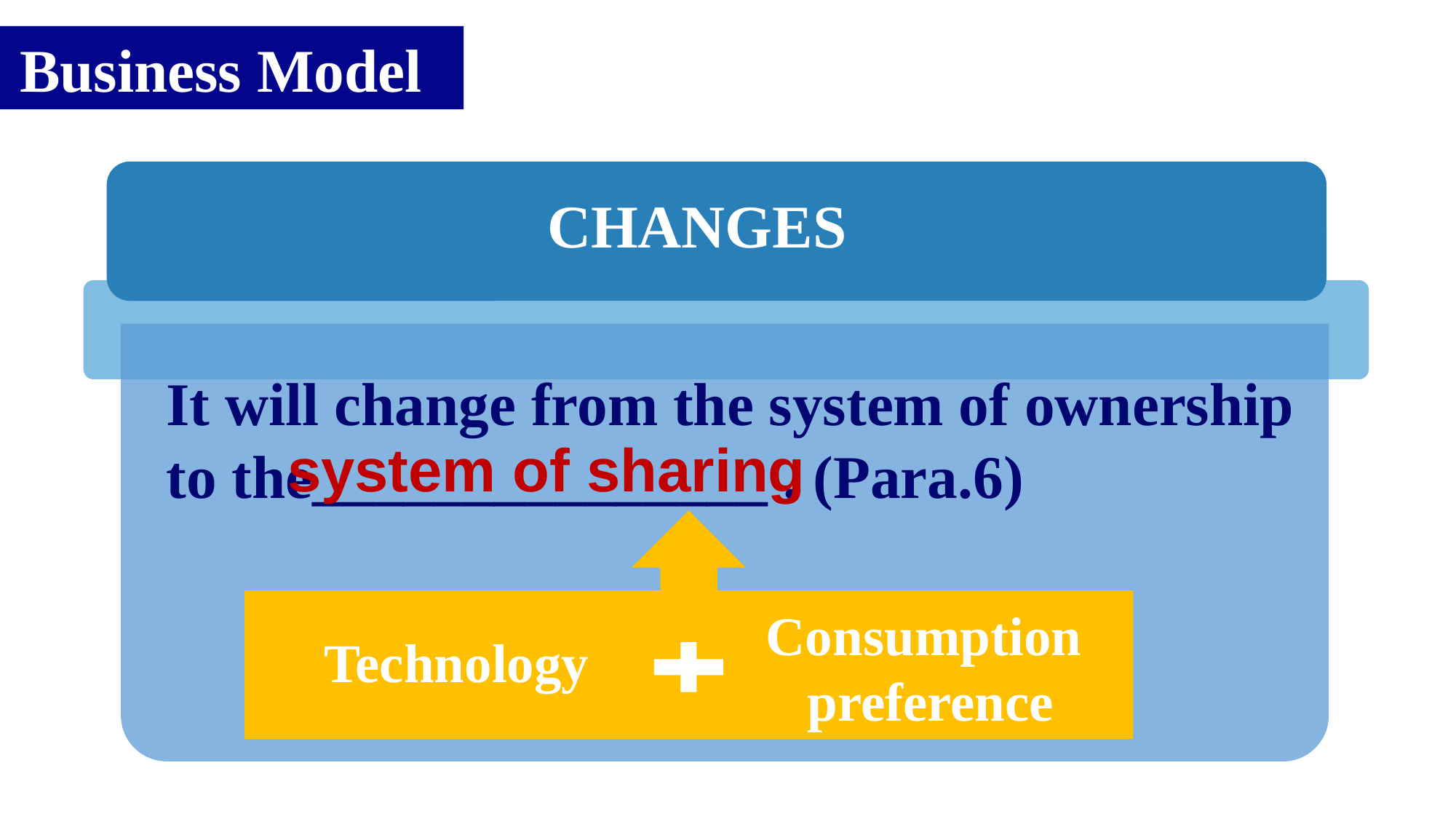

Business Model

 CHANGES
It will change from the system of ownership
to the_______________ . (Para.6)
system of sharing

Consumption
 preference
Technology